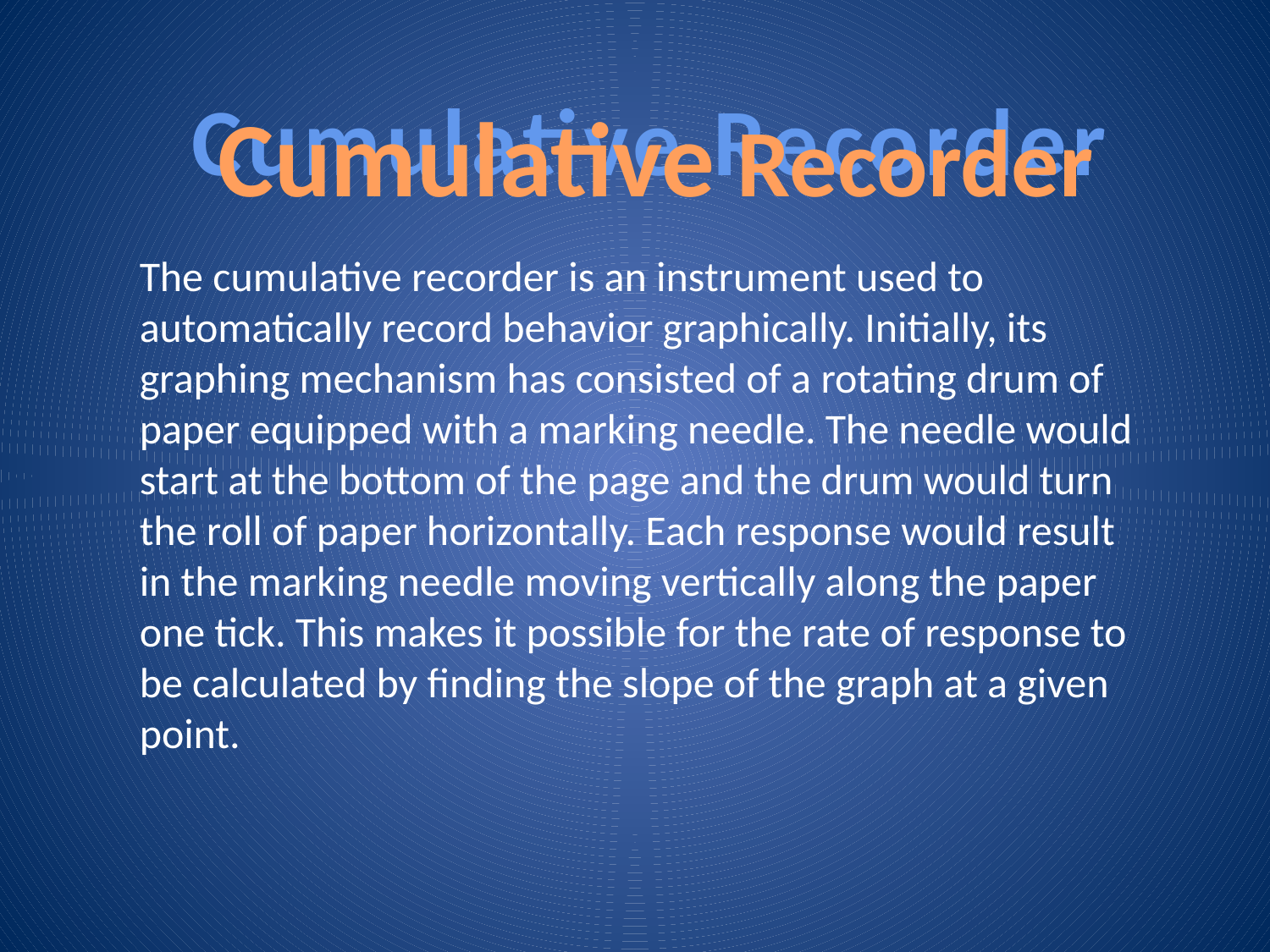

Cumulative Recorder
Cumulative Recorder
The cumulative recorder is an instrument used to automatically record behavior graphically. Initially, its graphing mechanism has consisted of a rotating drum of paper equipped with a marking needle. The needle would start at the bottom of the page and the drum would turn the roll of paper horizontally. Each response would result in the marking needle moving vertically along the paper one tick. This makes it possible for the rate of response to be calculated by finding the slope of the graph at a given point.